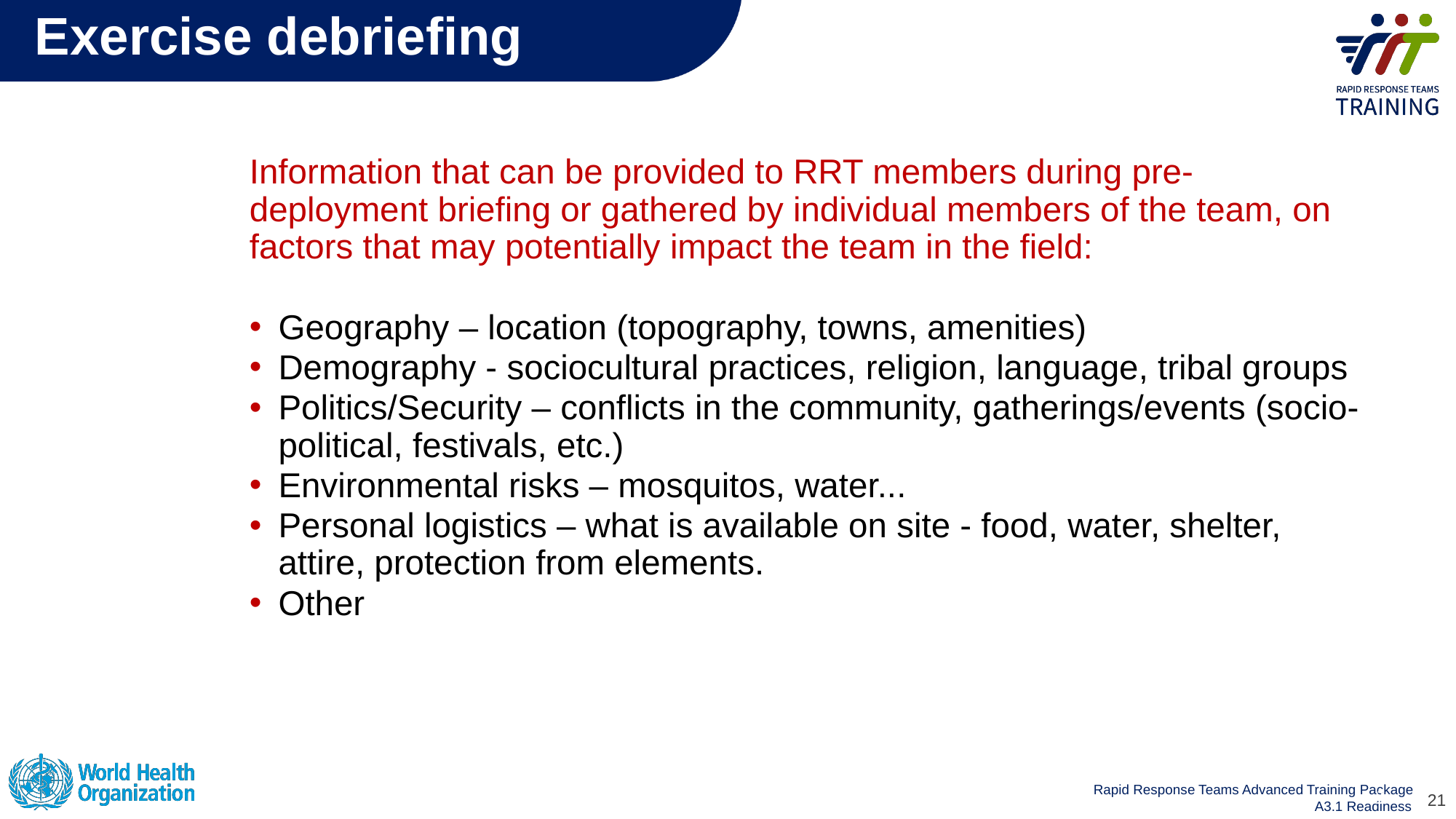

# Exercise debriefing
Information that can be provided to RRT members during pre-deployment briefing or gathered by individual members of the team, on factors that may potentially impact the team in the field:

Geography – location (topography, towns, amenities)
Demography - sociocultural practices, religion, language, tribal groups
Politics/Security – conflicts in the community, gatherings/events (socio-political, festivals, etc.)
Environmental risks – mosquitos, water...
Personal logistics – what is available on site - food, water, shelter, attire, protection from elements.
Other
21